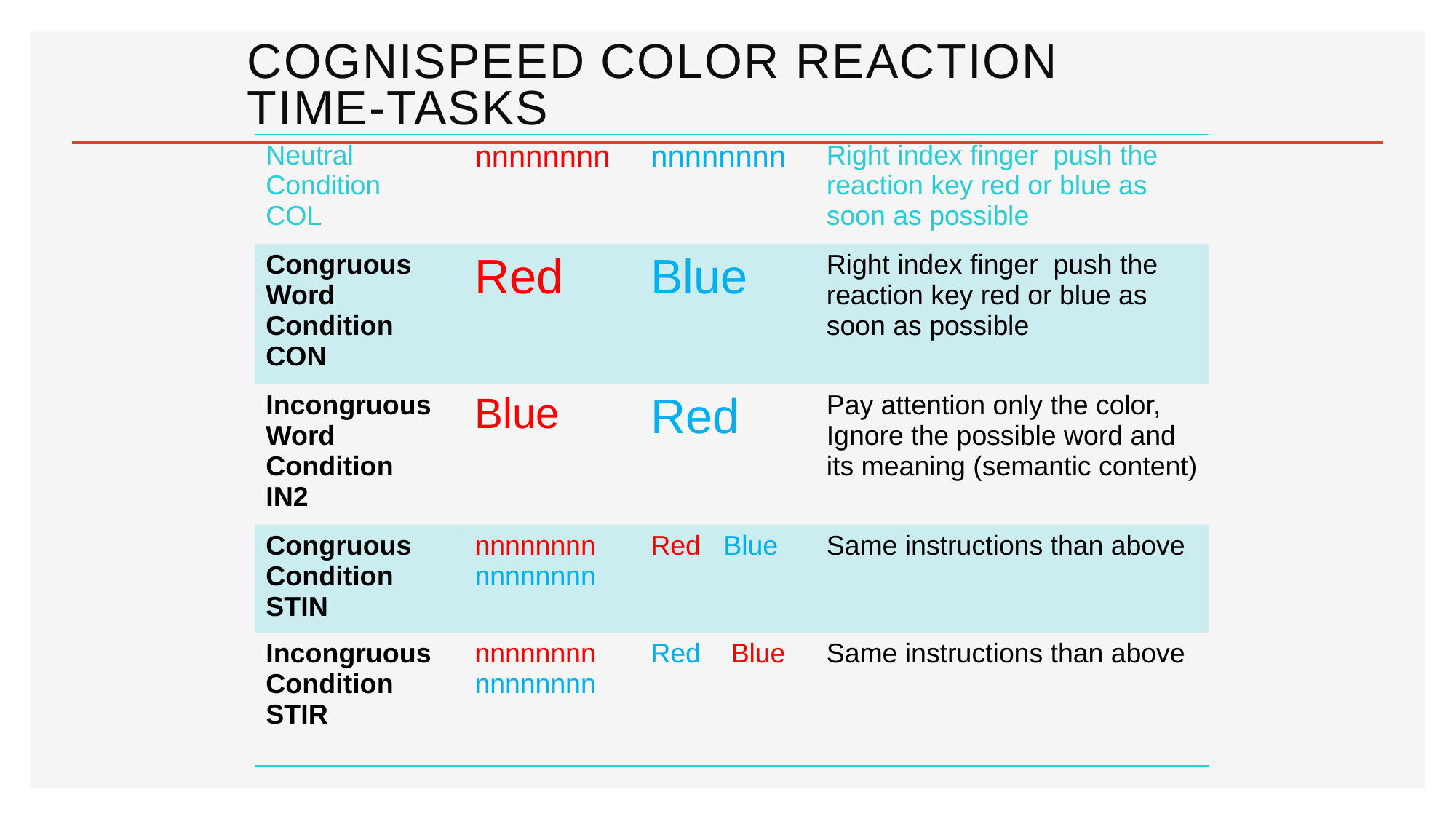

# CogniSpeed Color Reaction time-tasks
| Neutral Condition COL | nnnnnnnn | nnnnnnnn | Right index finger push the reaction key red or blue as soon as possible |
| --- | --- | --- | --- |
| Congruous Word Condition CON | Red | Blue | Right index finger push the reaction key red or blue as soon as possible |
| Incongruous Word Condition IN2 | Blue | Red | Pay attention only the color, Ignore the possible word and its meaning (semantic content) |
| Congruous Condition STIN | nnnnnnnn nnnnnnnn | Red Blue | Same instructions than above |
| Incongruous Condition STIR | nnnnnnnn nnnnnnnn | Red Blue | Same instructions than above |